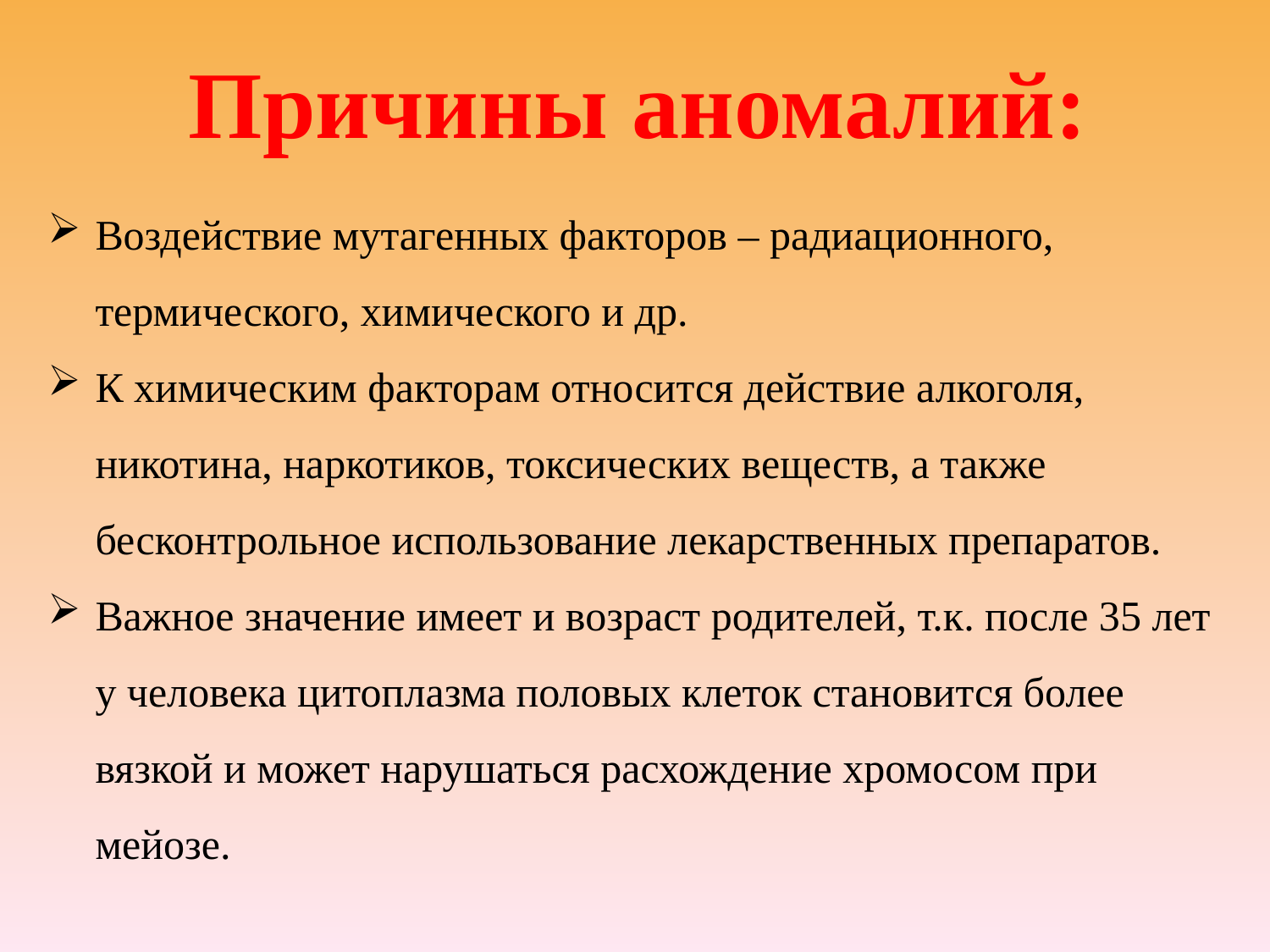

# Причины аномалий:
Воздействие мутагенных факторов – радиационного, термического, химического и др.
К химическим факторам относится действие алкоголя, никотина, наркотиков, токсических веществ, а также бесконтрольное использование лекарственных препаратов.
Важное значение имеет и возраст родителей, т.к. после 35 лет у человека цитоплазма половых клеток становится более вязкой и может нарушаться расхождение хромосом при мейозе.